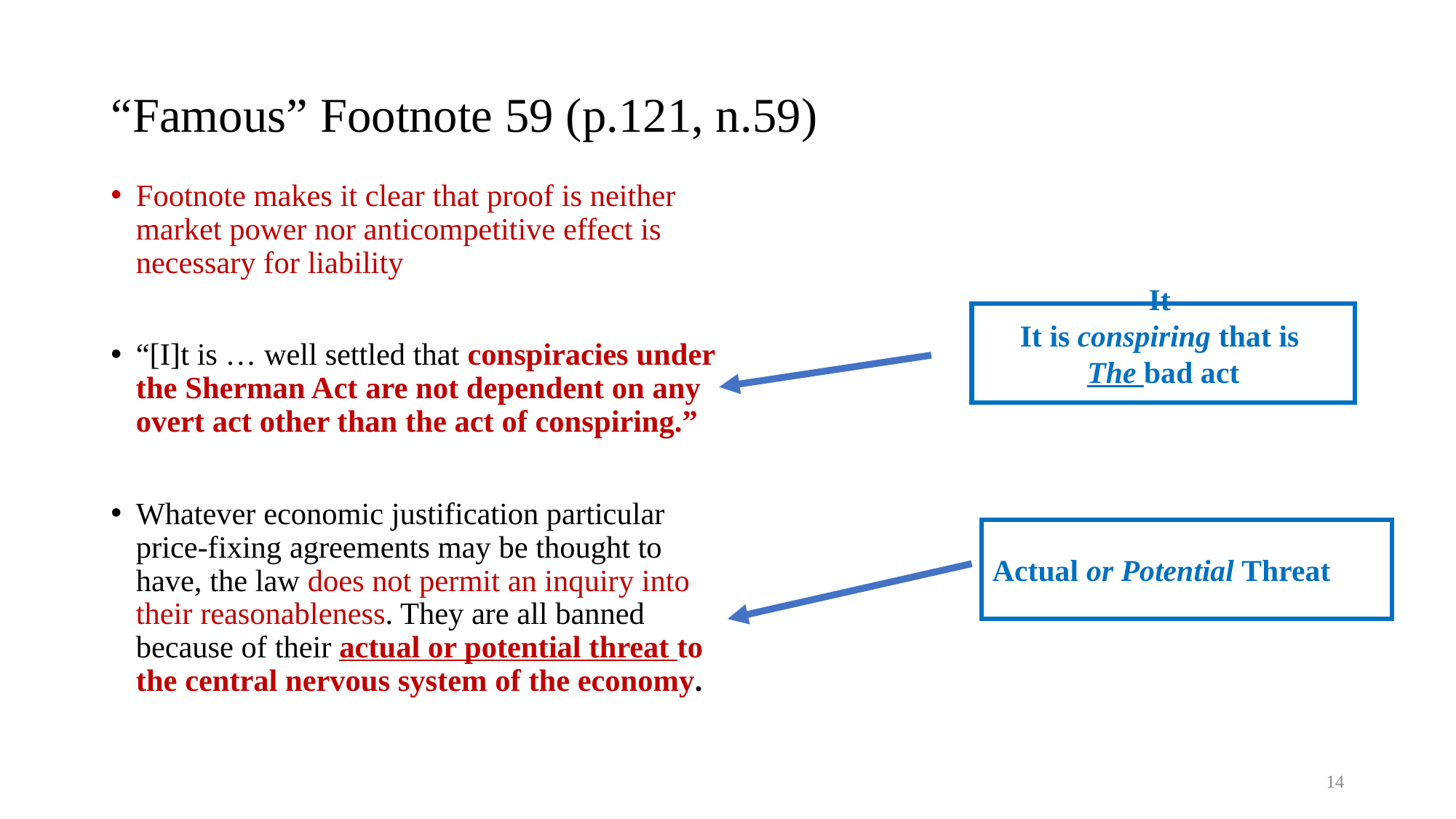

# “Famous” Footnote 59 (p.121, n.59)
Footnote makes it clear that proof is neither market power nor anticompetitive effect is necessary for liability

“[I]t is … well settled that conspiracies under the Sherman Act are not dependent on any overt act other than the act of conspiring.”

Whatever economic justification particular price-fixing agreements may be thought to have, the law does not permit an inquiry into their reasonableness. They are all banned because of their actual or potential threat to the central nervous system of the economy.

It
It is conspiring that is
The bad act

Actual or Potential Threat

14